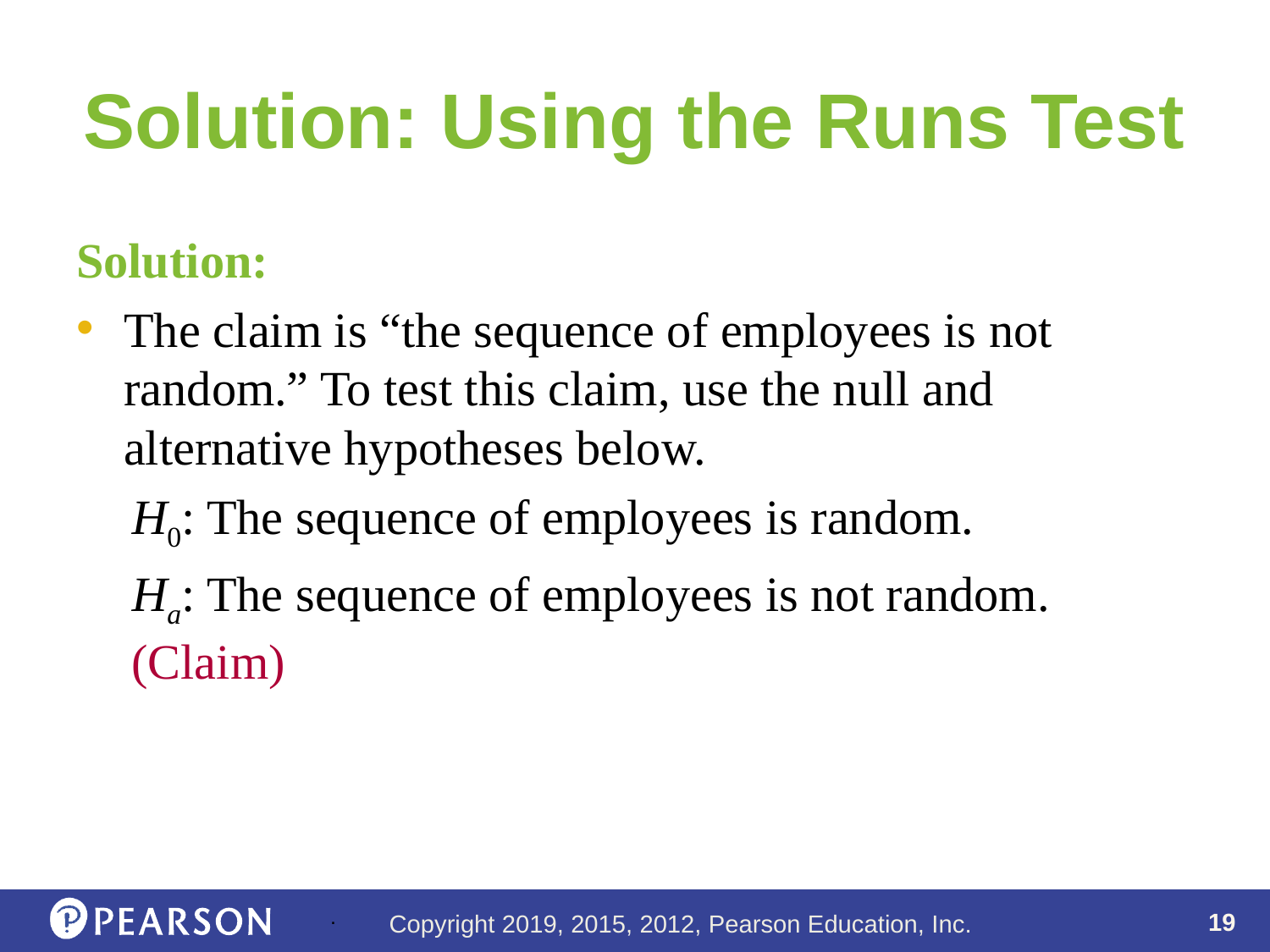

# Solution: Using the Runs Test
Solution:
The claim is “the sequence of employees is not random.” To test this claim, use the null and alternative hypotheses below.
H0: The sequence of employees is random.
Ha: The sequence of employees is not random. (Claim)
.